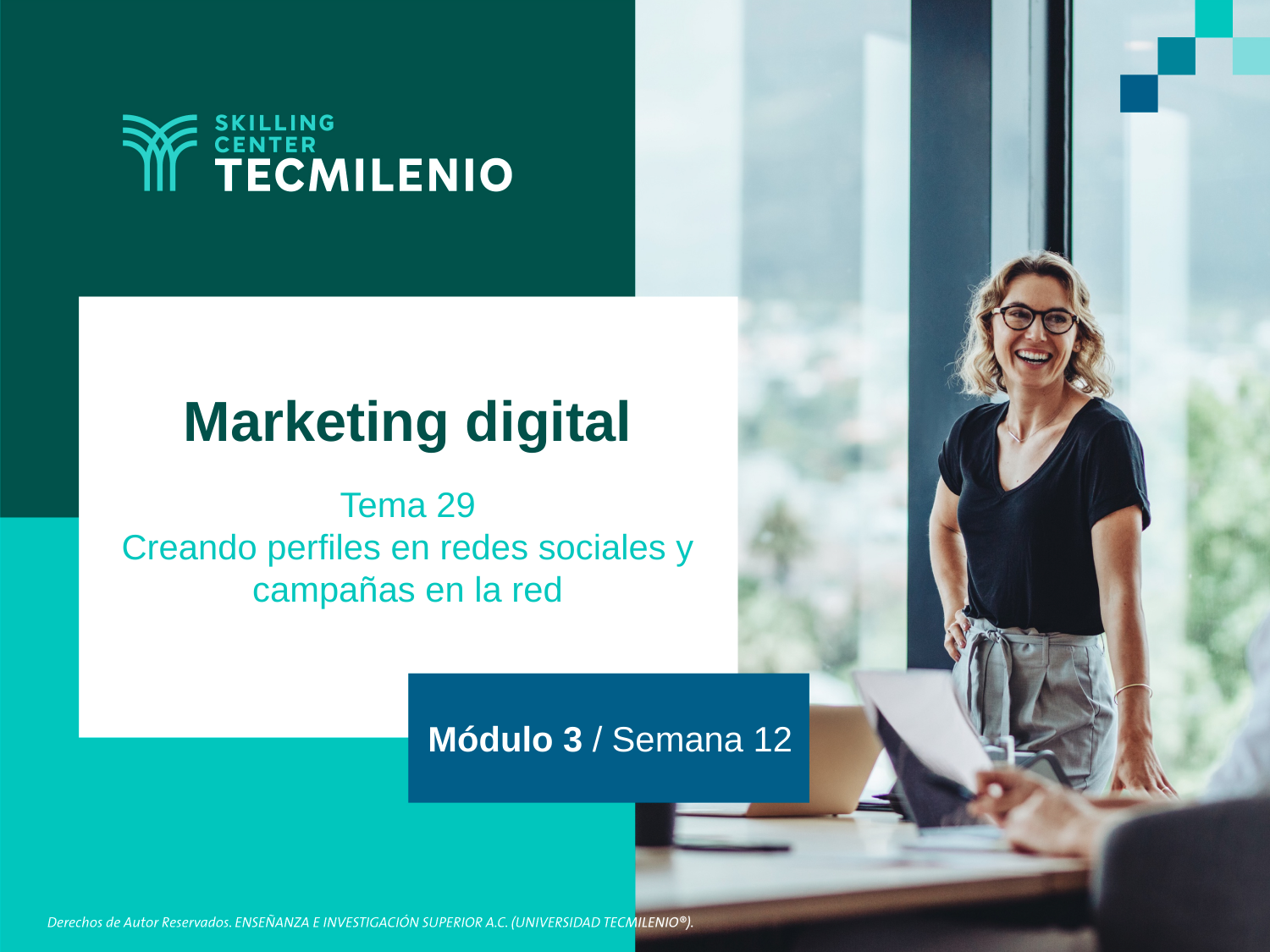

Marketing digital
Tema 29
Creando perfiles en redes sociales y campañas en la red
Módulo 3 / Semana 12